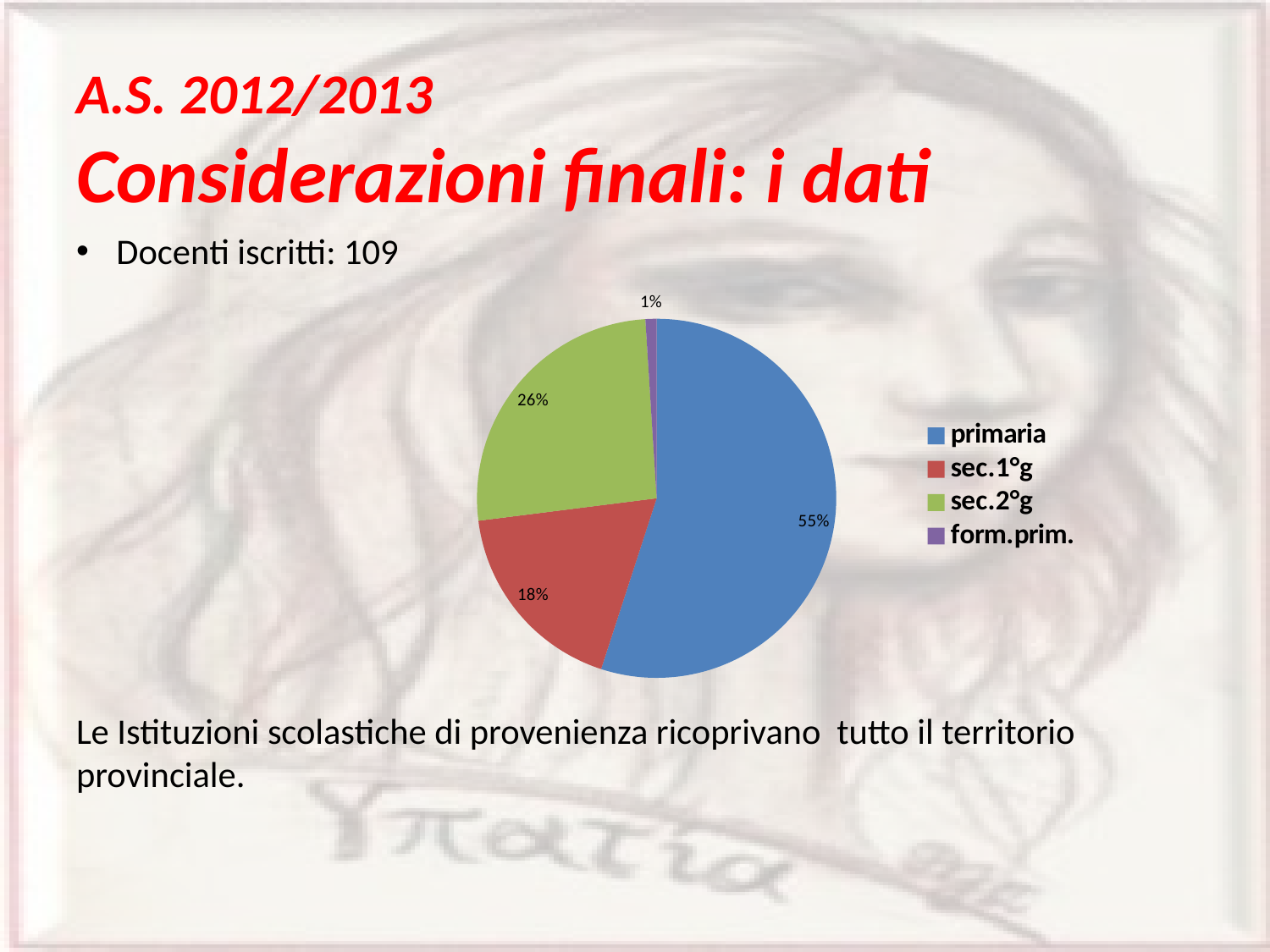

# A.S. 2012/2013 Considerazioni finali: i dati
Docenti iscritti: 109

Le Istituzioni scolastiche di provenienza ricoprivano  tutto il territorio provinciale.

### Chart

| Category |  |
|---|---|
| primaria | 0.55 |
| sec.1°g | 0.18000000000000024 |
| sec.2°g | 0.26 |
| form.prim. | 0.010000000000000024 |